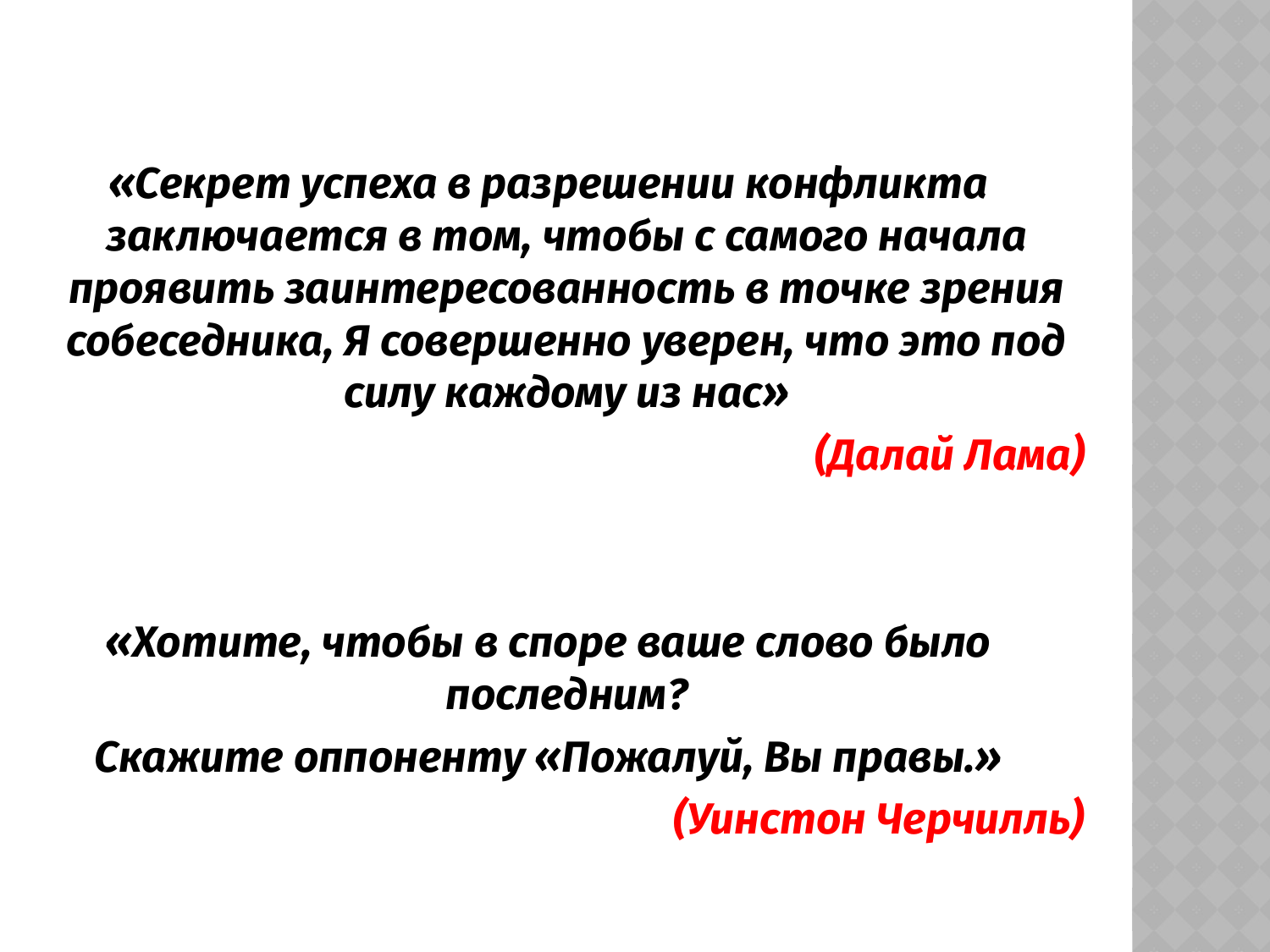

«Секрет успеха в разрешении конфликта заключается в том, чтобы с самого начала проявить заинтересованность в точке зрения собеседника, Я совершенно уверен, что это под силу каждому из нас»
(Далай Лама)

«Хотите, чтобы в споре ваше слово было последним?
Скажите оппоненту «Пожалуй, Вы правы.»
(Уинстон Черчилль)